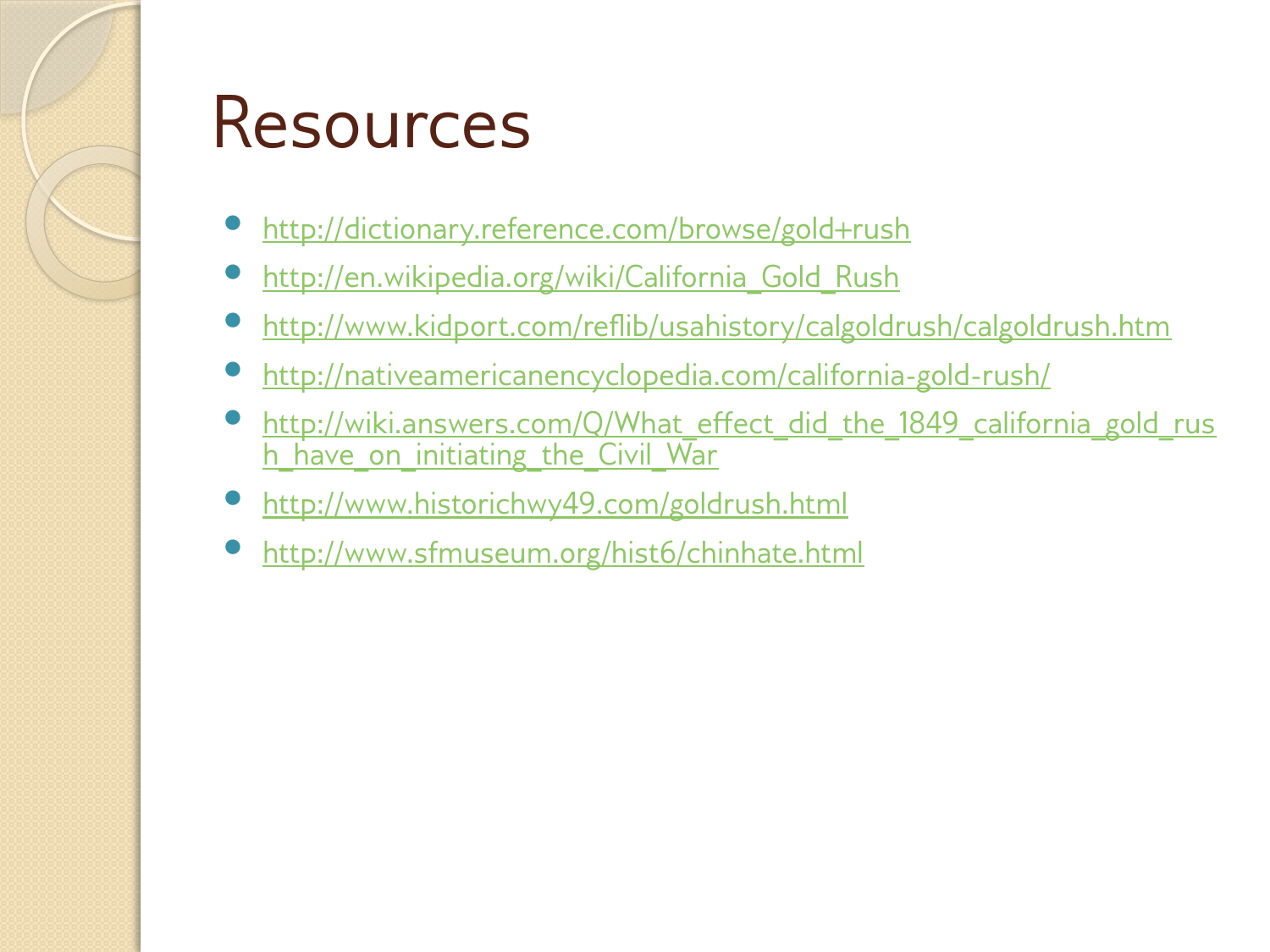

# Resources
http://dictionary.reference.com/browse/gold+rush
http://en.wikipedia.org/wiki/California_Gold_Rush
http://www.kidport.com/reflib/usahistory/calgoldrush/calgoldrush.htm
http://nativeamericanencyclopedia.com/california-gold-rush/
http://wiki.answers.com/Q/What_effect_did_the_1849_california_gold_rush_have_on_initiating_the_Civil_War
http://www.historichwy49.com/goldrush.html
http://www.sfmuseum.org/hist6/chinhate.html